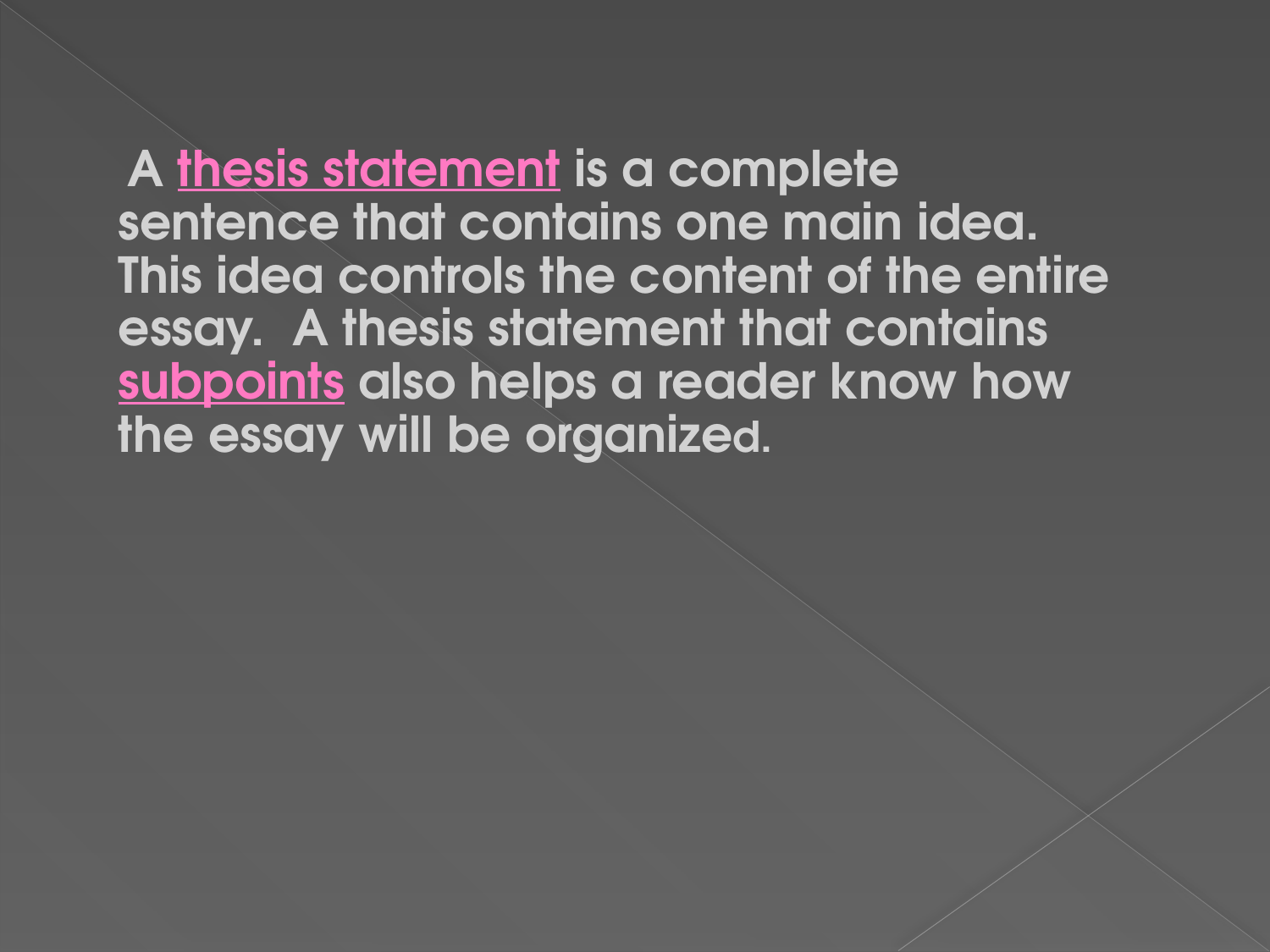

A thesis statement is a complete sentence that contains one main idea.  This idea controls the content of the entire essay.  A thesis statement that contains subpoints also helps a reader know how the essay will be organized.